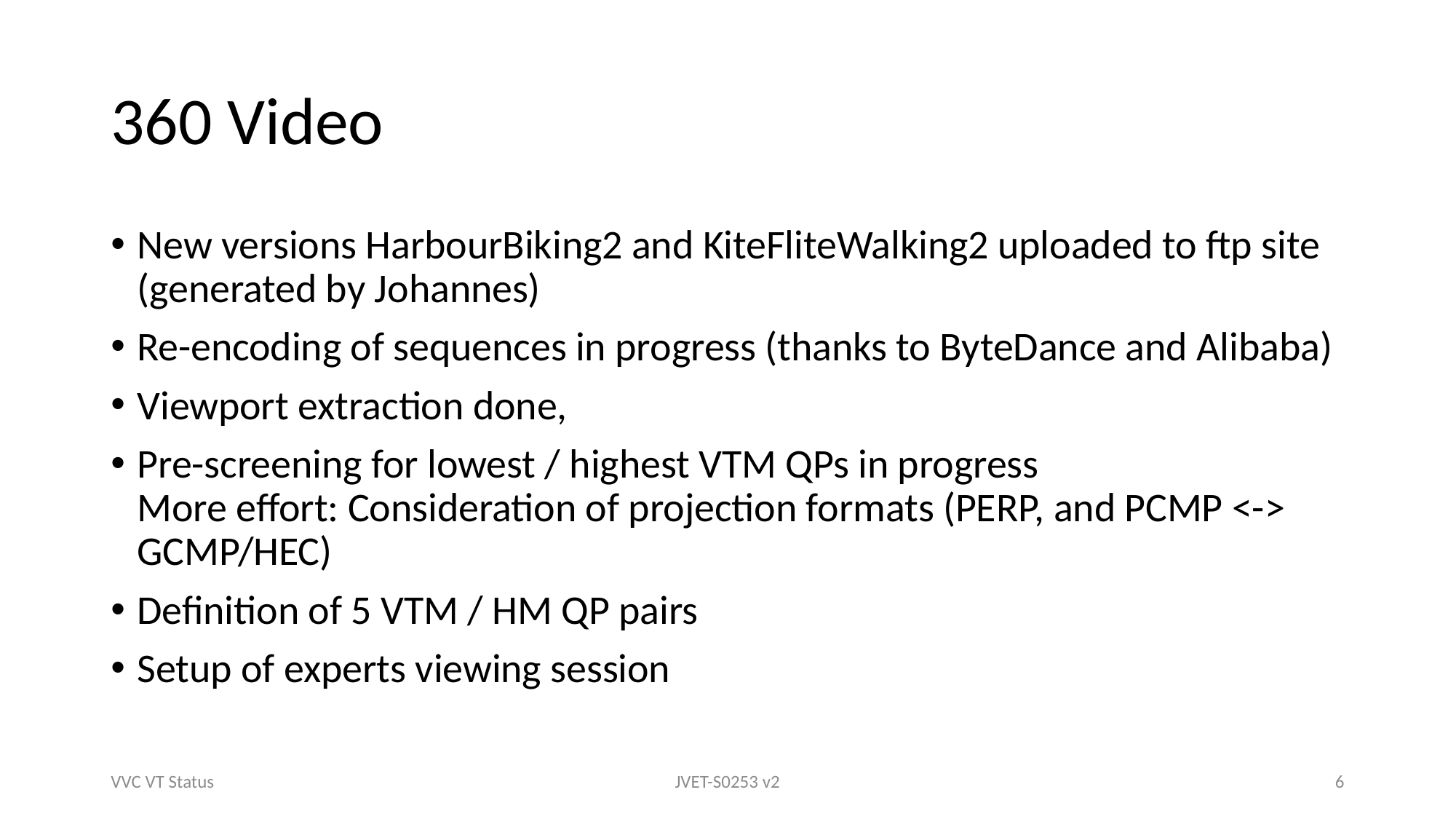

# 360 Video
New versions HarbourBiking2 and KiteFliteWalking2 uploaded to ftp site (generated by Johannes)
Re-encoding of sequences in progress (thanks to ByteDance and Alibaba)
Viewport extraction done,
Pre-screening for lowest / highest VTM QPs in progress
More effort: Consideration of projection formats (PERP, and PCMP <-> GCMP/HEC)
Definition of 5 VTM / HM QP pairs
Setup of experts viewing session

VVC VT Status
JVET-S0253 v2
6